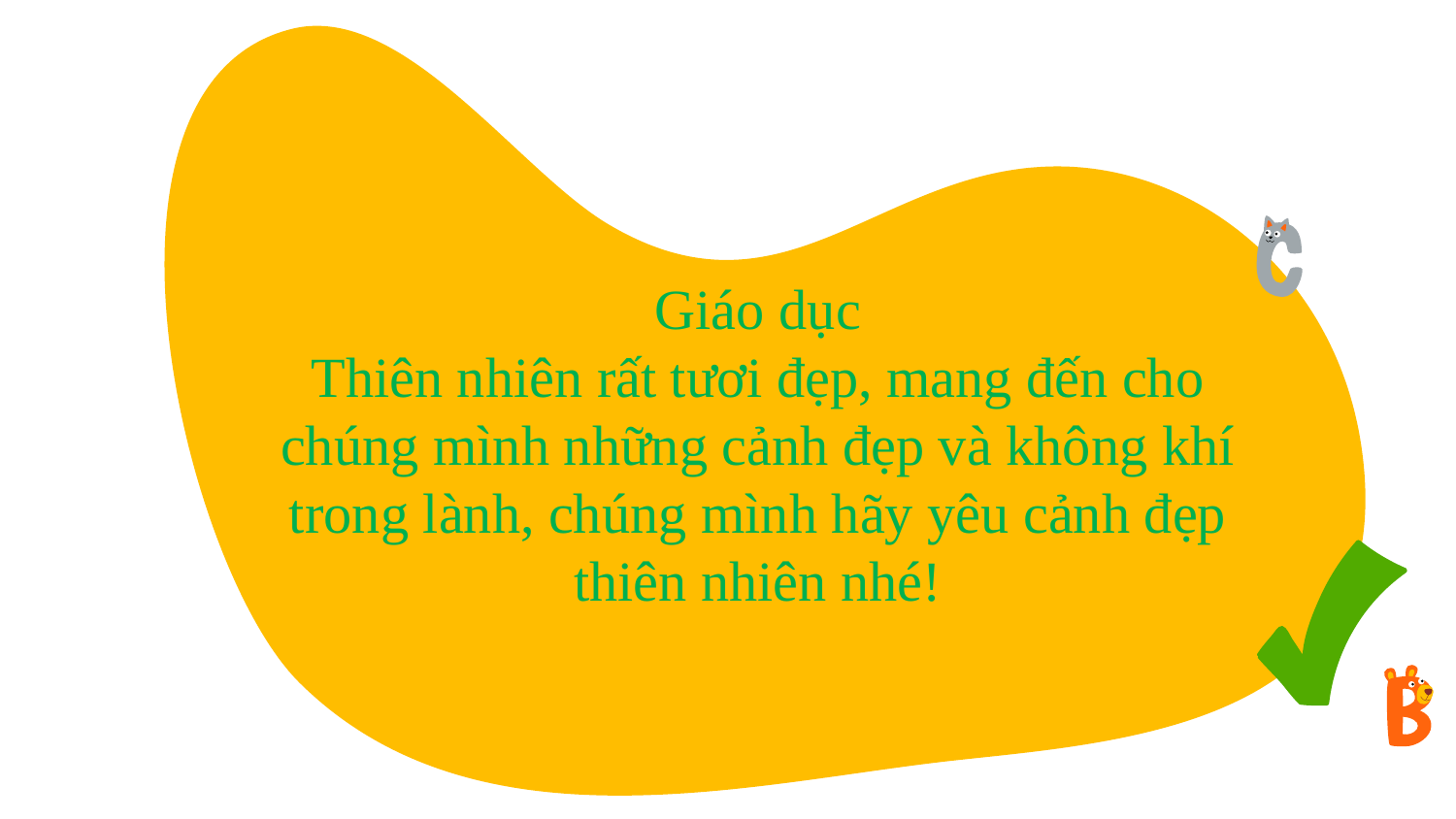

Giáo dục
Thiên nhiên rất tươi đẹp, mang đến cho chúng mình những cảnh đẹp và không khí trong lành, chúng mình hãy yêu cảnh đẹp thiên nhiên nhé!